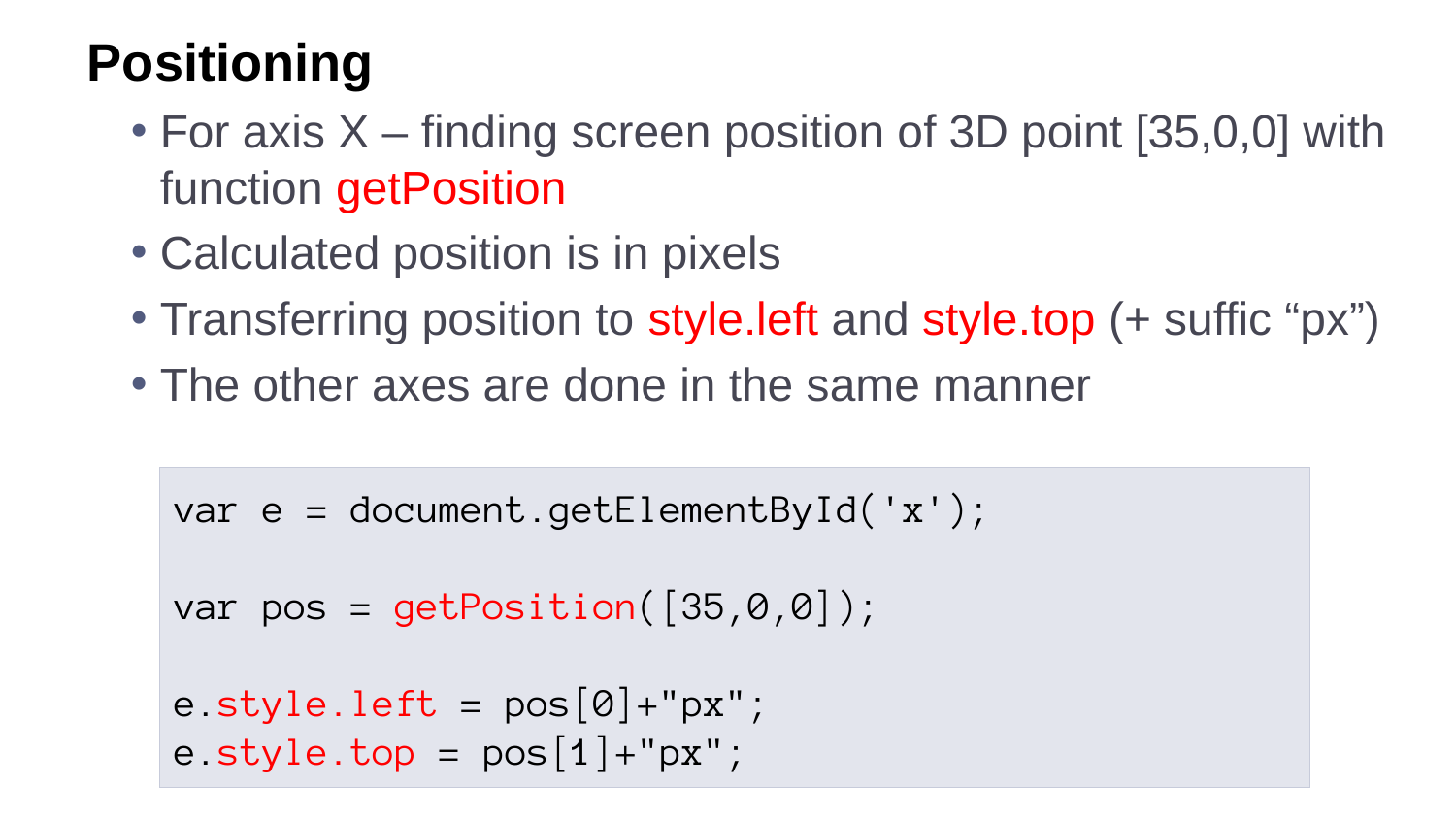

Positioning
For axis X – finding screen position of 3D point [35,0,0] with function getPosition
Calculated position is in pixels
Transferring position to style.left and style.top (+ suffic “px”)
The other axes are done in the same manner
var e = document.getElementById('x');

var pos = getPosition([35,0,0]);

e.style.left = pos[0]+"px";
e.style.top = pos[1]+"px";